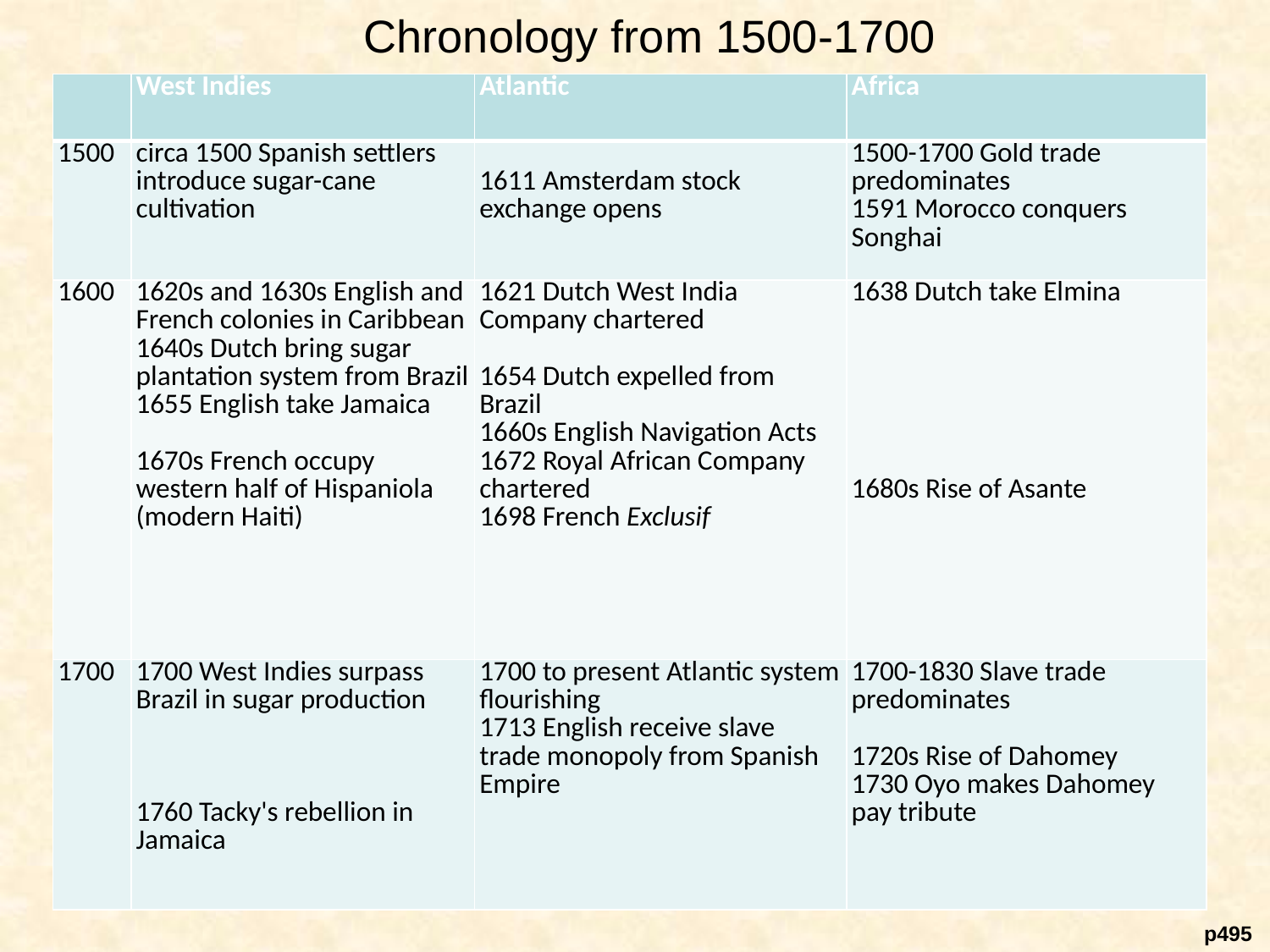

# Chronology from 1500-1700
| Empty cell | West Indies | Atlantic | Africa |
| --- | --- | --- | --- |
| 1500 | circa 1500 Spanish settlers introduce sugar-cane cultivation | 1611 Amsterdam stock exchange opens | 1500-1700 Gold trade predominates 1591 Morocco conquers Songhai |
| 1600 | 1620s and 1630s English and French colonies in Caribbean 1640s Dutch bring sugar plantation system from Brazil 1655 English take Jamaica 1670s French occupy western half of Hispaniola (modern Haiti) | 1621 Dutch West India Company chartered 1654 Dutch expelled from Brazil 1660s English Navigation Acts 1672 Royal African Company chartered 1698 French Exclusif | 1638 Dutch take Elmina 1680s Rise of Asante |
| 1700 | 1700 West Indies surpass Brazil in sugar production 1760 Tacky's rebellion in Jamaica | 1700 to present Atlantic system flourishing 1713 English receive slave trade monop­oly from Spanish Empire | 1700-1830 Slave trade predominates 1720s Rise of Dahomey 1730 Oyo makes Dahomey pay tribute |
 p495